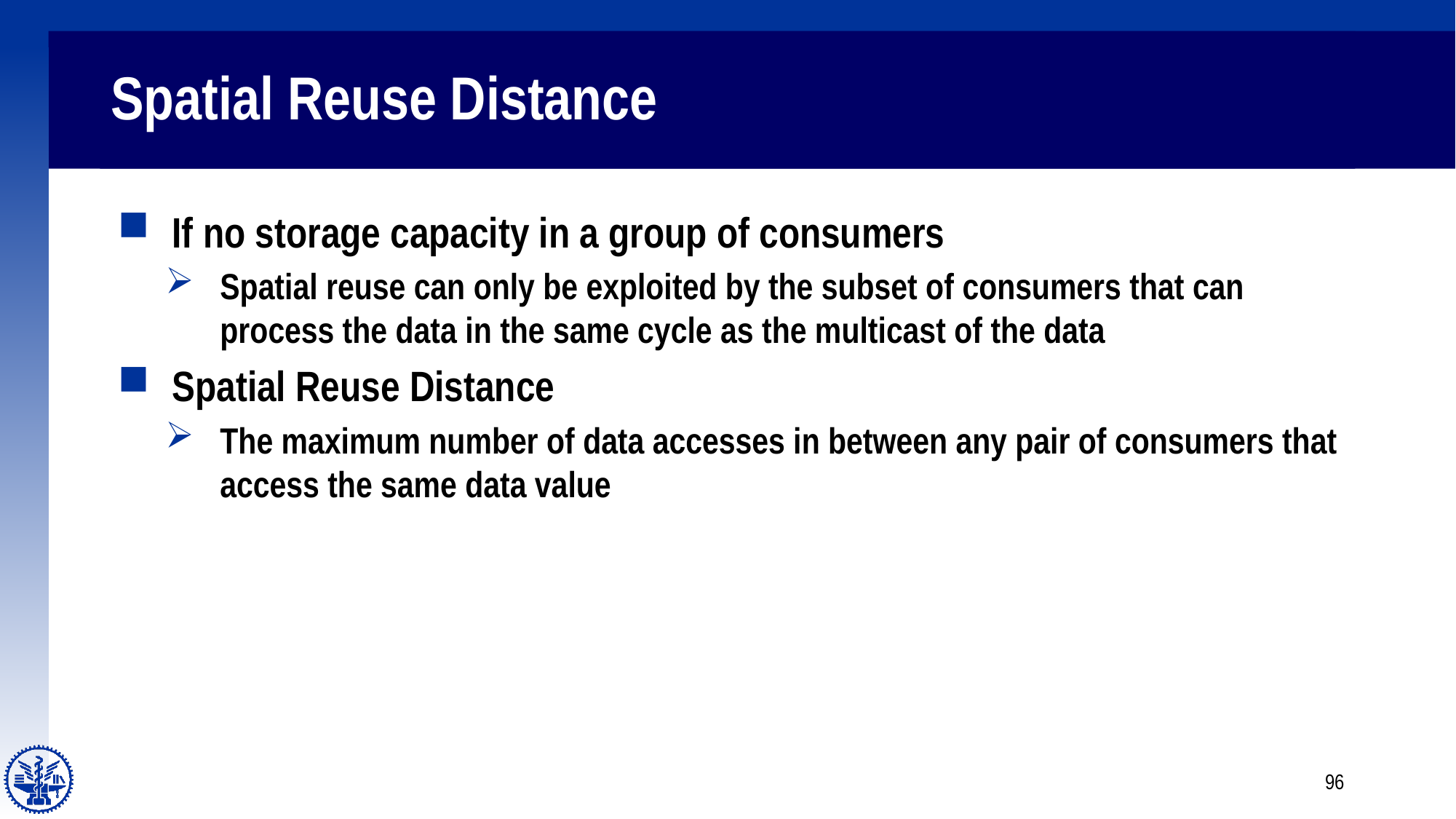

# Spatial Reuse Distance
If no storage capacity in a group of consumers
Spatial reuse can only be exploited by the subset of consumers that can process the data in the same cycle as the multicast of the data
Spatial Reuse Distance
The maximum number of data accesses in between any pair of consumers that access the same data value
96